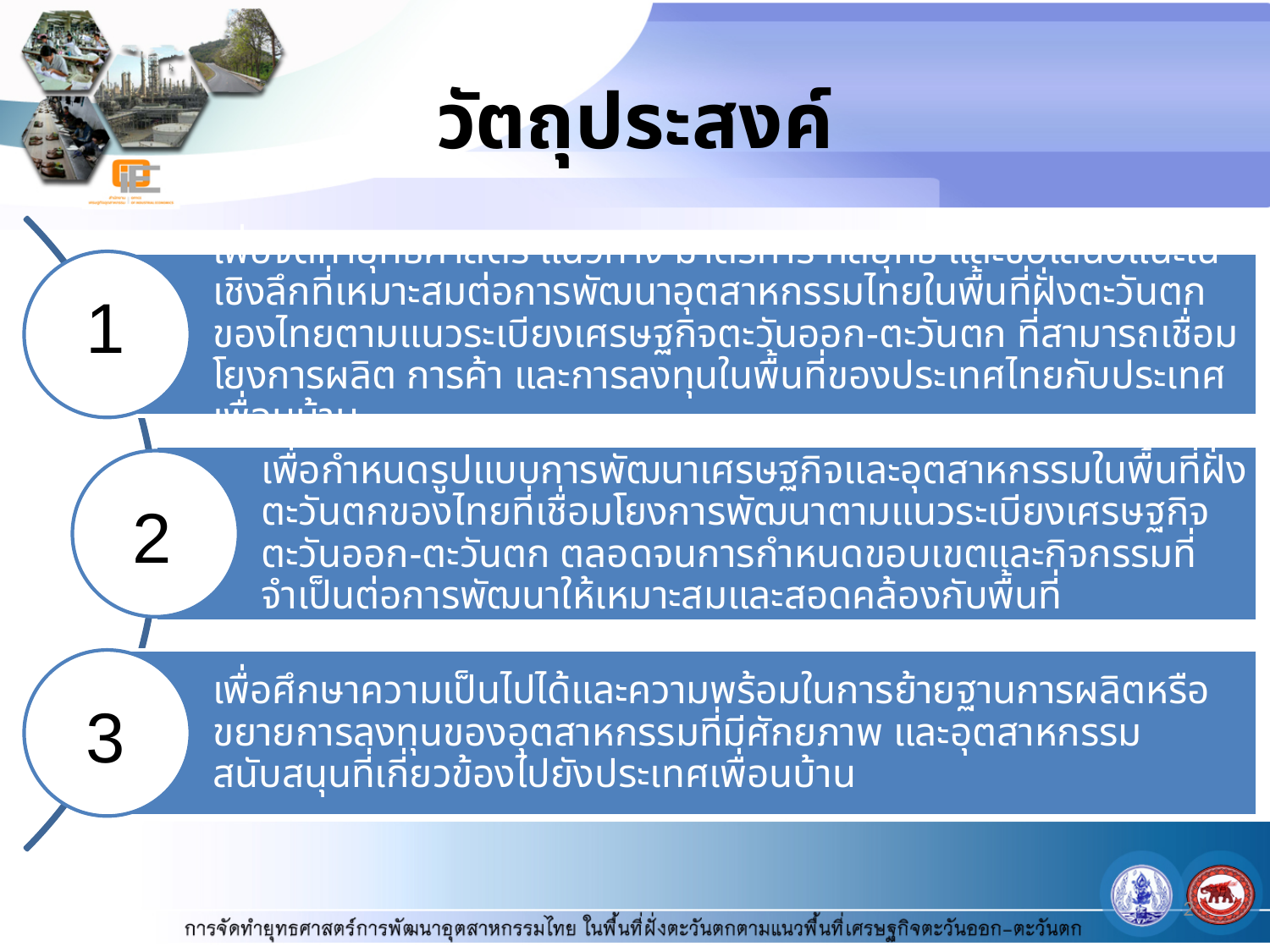

# วัตถุประสงค์
เพื่อจัดทำยุทธศาสตร์ แนวทาง มาตรการ กลยุทธ์ และข้อเสนอแนะในเชิงลึกที่เหมาะสมต่อการพัฒนาอุตสาหกรรมไทยในพื้นที่ฝั่งตะวันตกของไทยตามแนวระเบียงเศรษฐกิจตะวันออก-ตะวันตก ที่สามารถเชื่อมโยงการผลิต การค้า และการลงทุนในพื้นที่ของประเทศไทยกับประเทศเพื่อนบ้าน
เพื่อกำหนดรูปแบบการพัฒนาเศรษฐกิจและอุตสาหกรรมในพื้นที่ฝั่งตะวันตกของไทยที่เชื่อมโยงการพัฒนาตามแนวระเบียงเศรษฐกิจตะวันออก-ตะวันตก ตลอดจนการกำหนดขอบเขตและกิจกรรมที่จำเป็นต่อการพัฒนาให้เหมาะสมและสอดคล้องกับพื้นที่
เพื่อศึกษาความเป็นไปได้และความพร้อมในการย้ายฐานการผลิตหรือขยายการลงทุนของอุตสาหกรรมที่มีศักยภาพ และอุตสาหกรรมสนับสนุนที่เกี่ยวข้องไปยังประเทศเพื่อนบ้าน
1
2
3
2